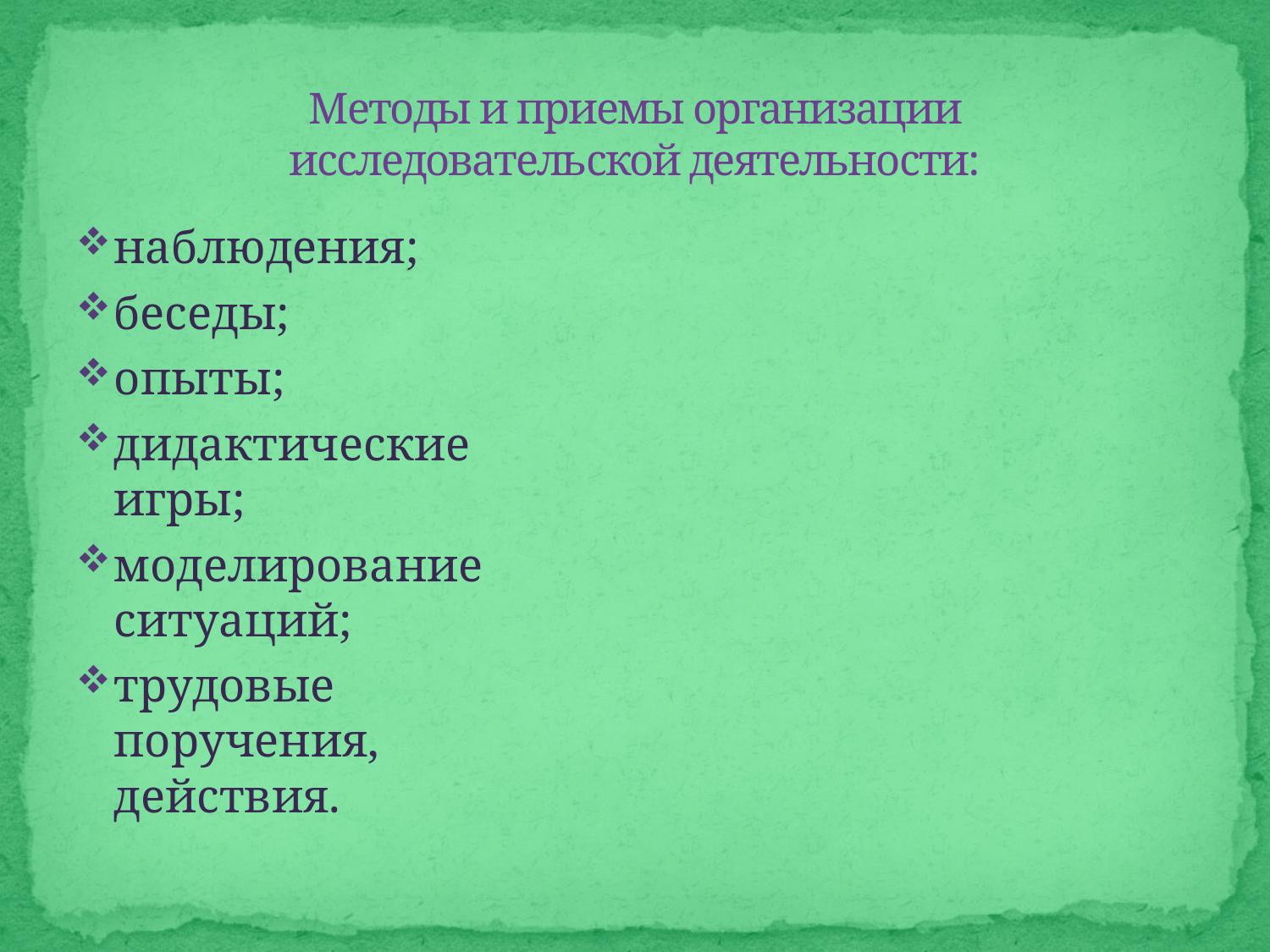

# Методы и приемы организации исследовательской деятельности:
наблюдения;
беседы;
опыты;
дидактические игры;
моделирование ситуаций;
трудовые поручения, действия.